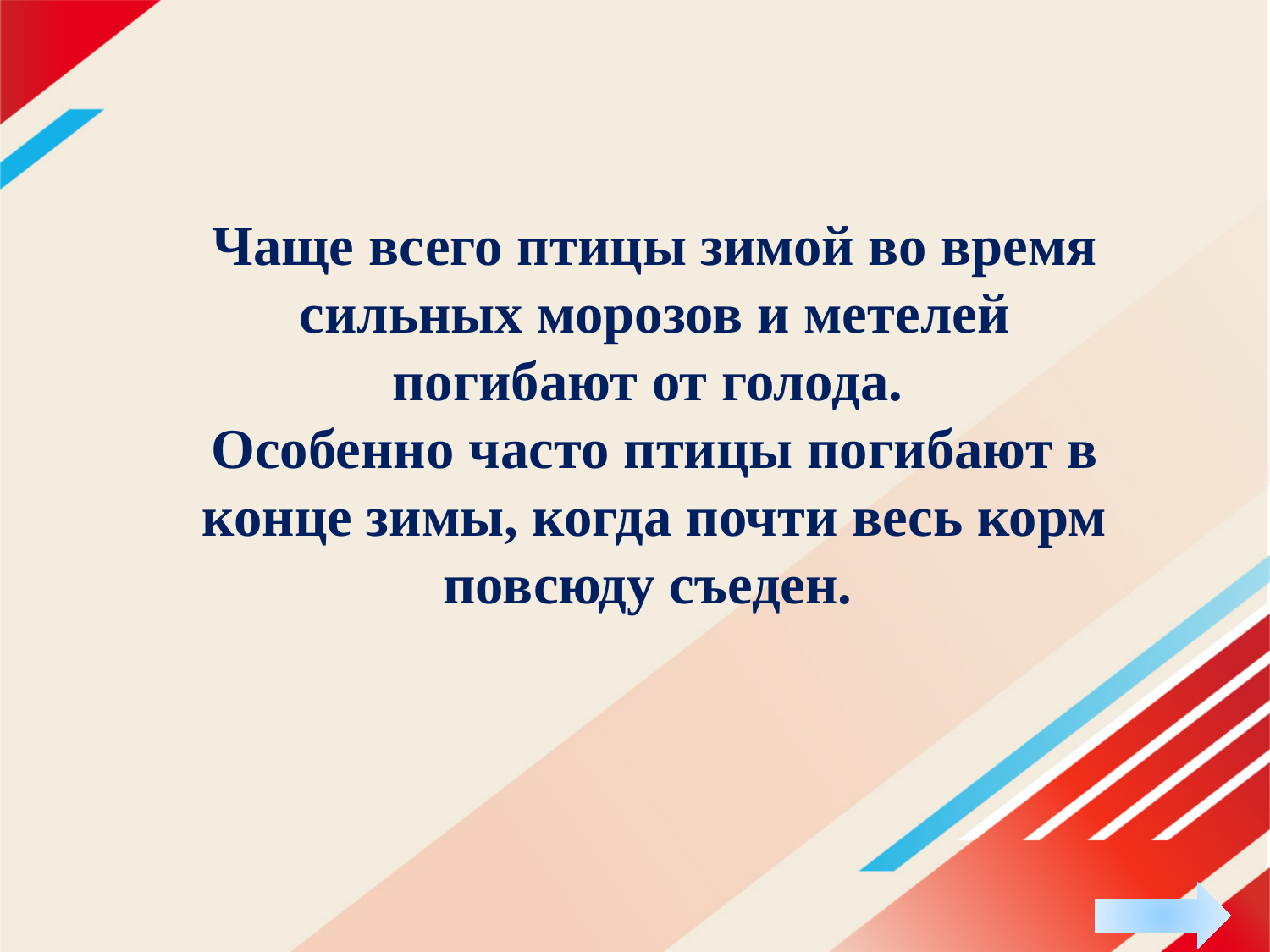

Чаще всего птицы зимой во время сильных морозов и метелей погибают от голода.
Особенно часто птицы погибают в конце зимы, когда почти весь корм повсюду съеден.